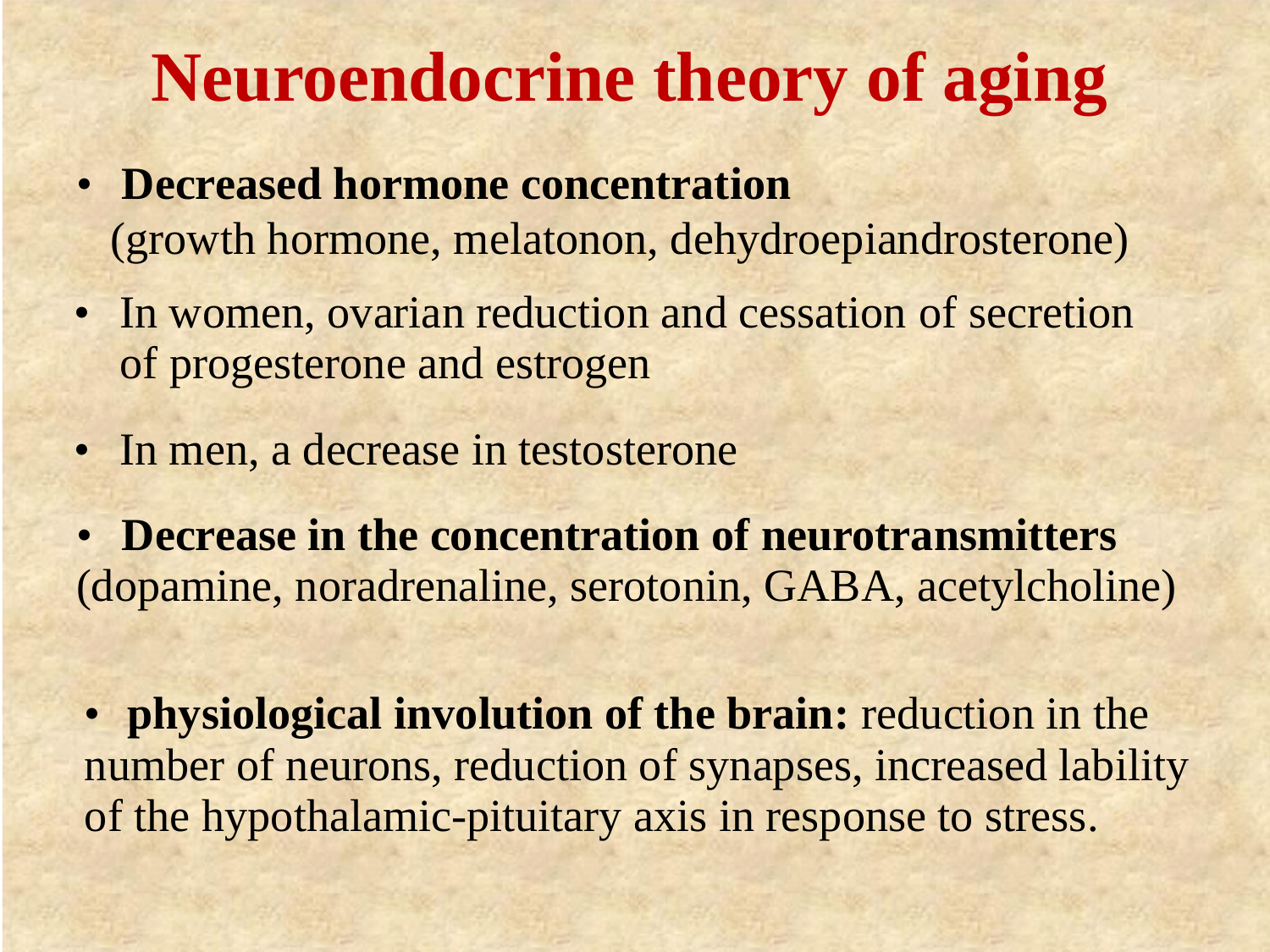

Neuroendocrine theory of aging
• Decreased hormone concentration
   (growth hormone, melatonon, dehydroepiandrosterone)

• In women, ovarian reduction and cessation of secretion
    of progesterone and estrogen
• In men, a decrease in testosterone
• Decrease in the concentration of neurotransmitters (dopamine, noradrenaline, serotonin, GABA, acetylcholine)
• physiological involution of the brain: reduction in the number of neurons, reduction of synapses, increased lability of the hypothalamic-pituitary axis in response to stress.